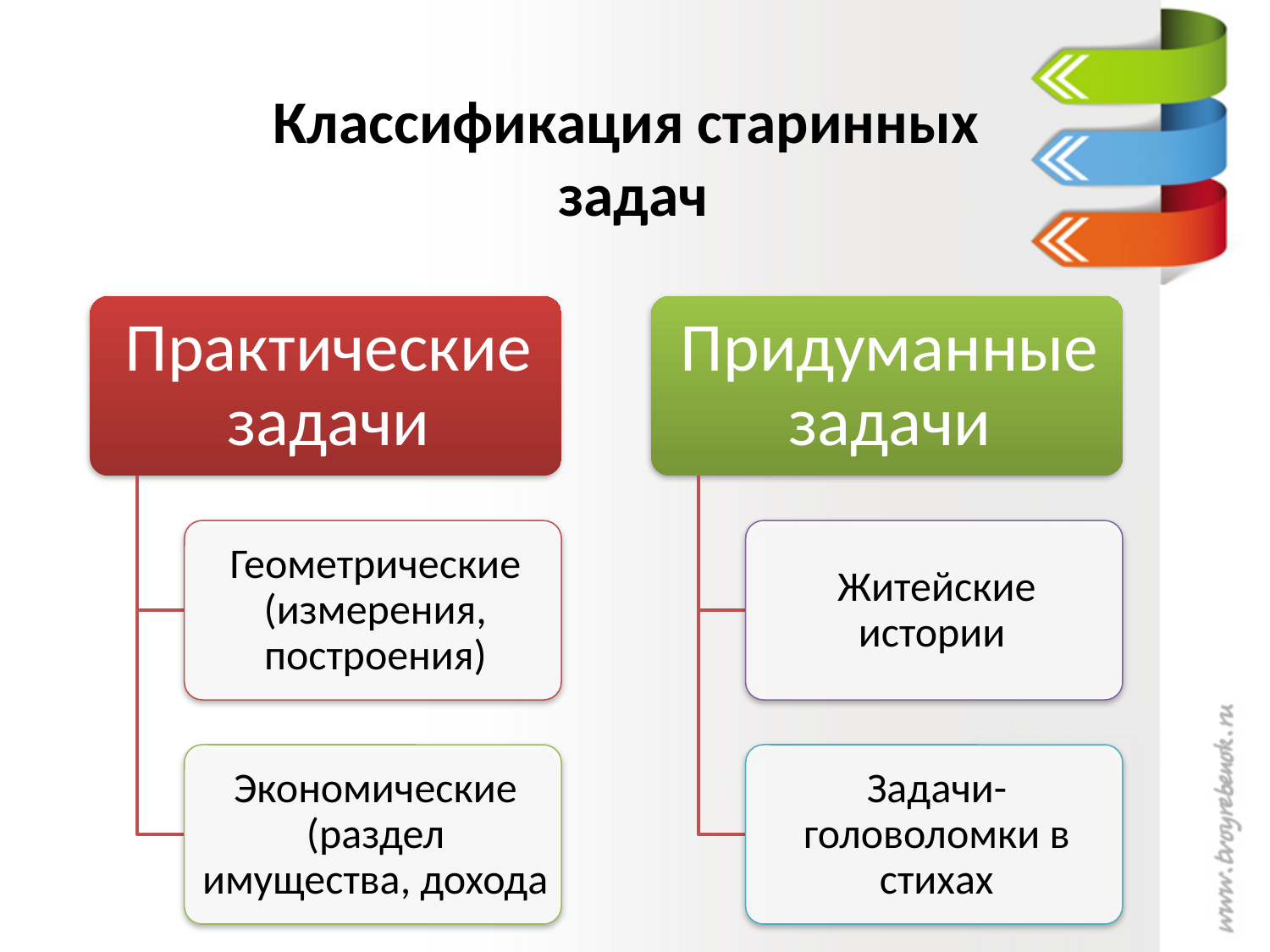

# Классификация старинных задач
Практические задачи
Геометрические (измерения, построения)
Экономические (раздел имущества, дохода
Придуманные задачи
Житейские истории
Задачи-головоломки в стихах